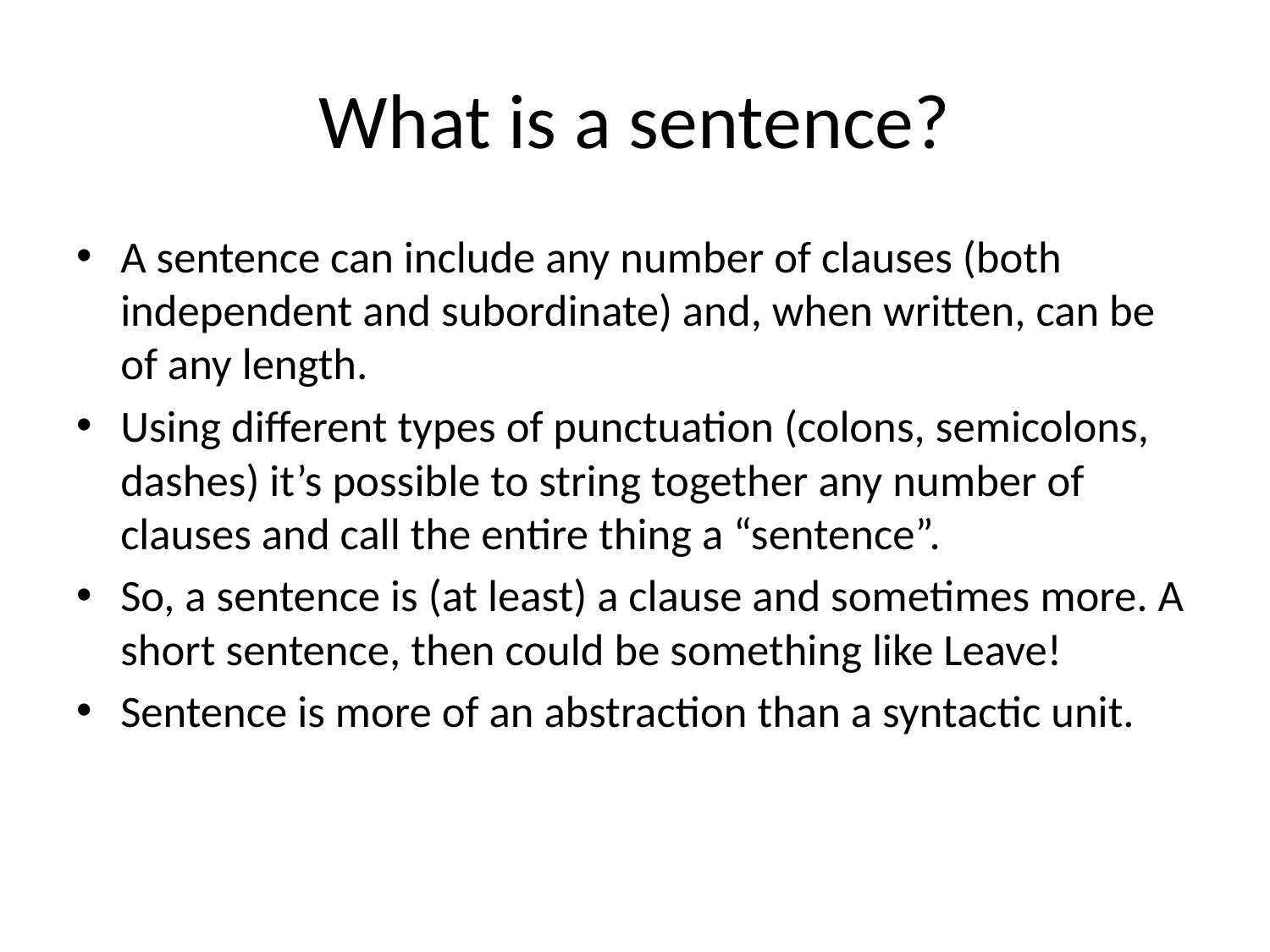

# What is a sentence?
A sentence can include any number of clauses (both independent and subordinate) and, when written, can be of any length.
Using different types of punctuation (colons, semicolons, dashes) it’s possible to string together any number of clauses and call the entire thing a “sentence”.
So, a sentence is (at least) a clause and sometimes more. A short sentence, then could be something like Leave!
Sentence is more of an abstraction than a syntactic unit.